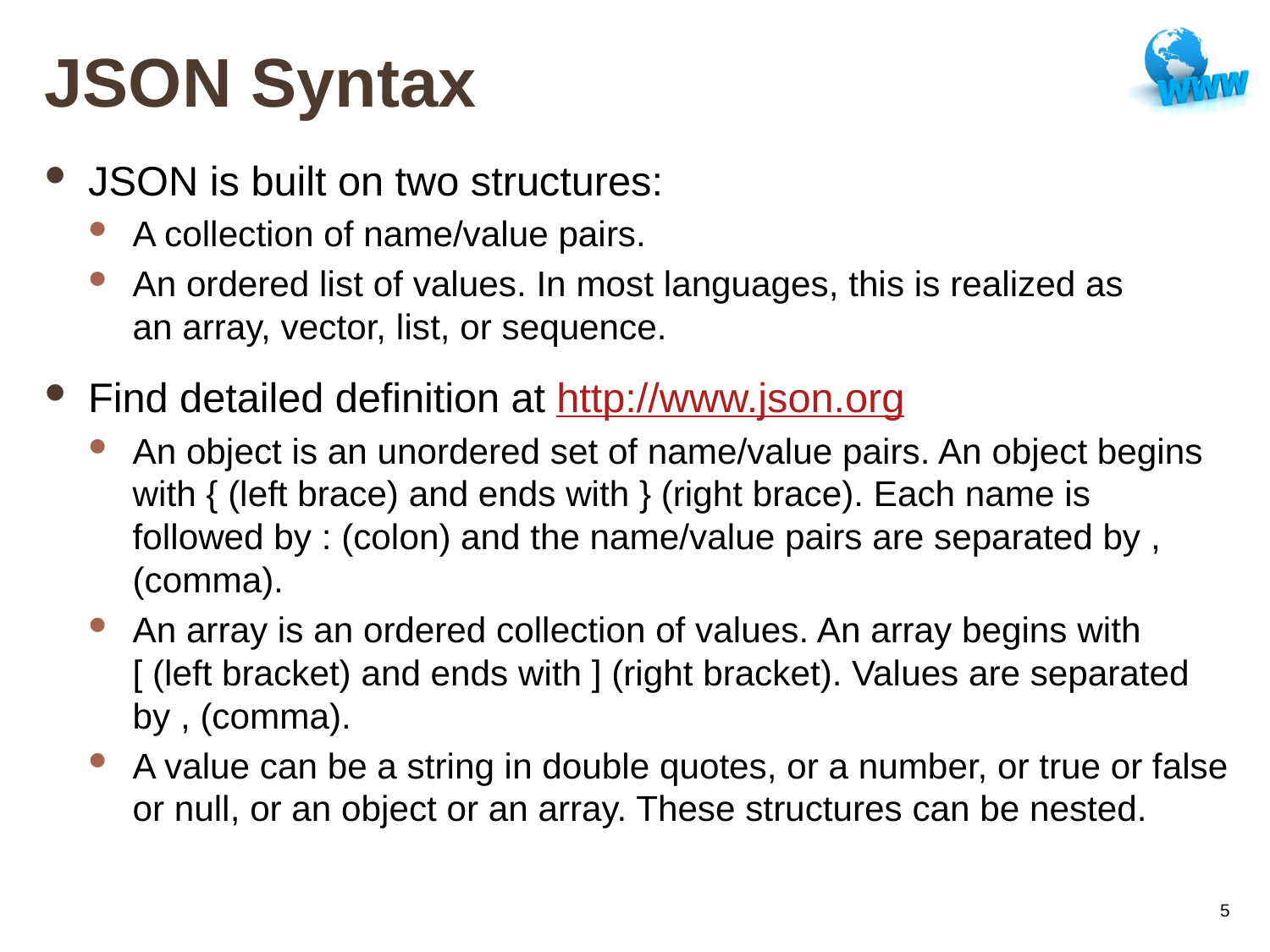

# JSON Syntax
JSON is built on two structures:
A collection of name/value pairs.
An ordered list of values. In most languages, this is realized as an array, vector, list, or sequence.
Find detailed definition at http://www.json.org
An object is an unordered set of name/value pairs. An object begins with { (left brace) and ends with } (right brace). Each name is followed by : (colon) and the name/value pairs are separated by , (comma).
An array is an ordered collection of values. An array begins with [ (left bracket) and ends with ] (right bracket). Values are separated by , (comma).
A value can be a string in double quotes, or a number, or true or false or null, or an object or an array. These structures can be nested.
5